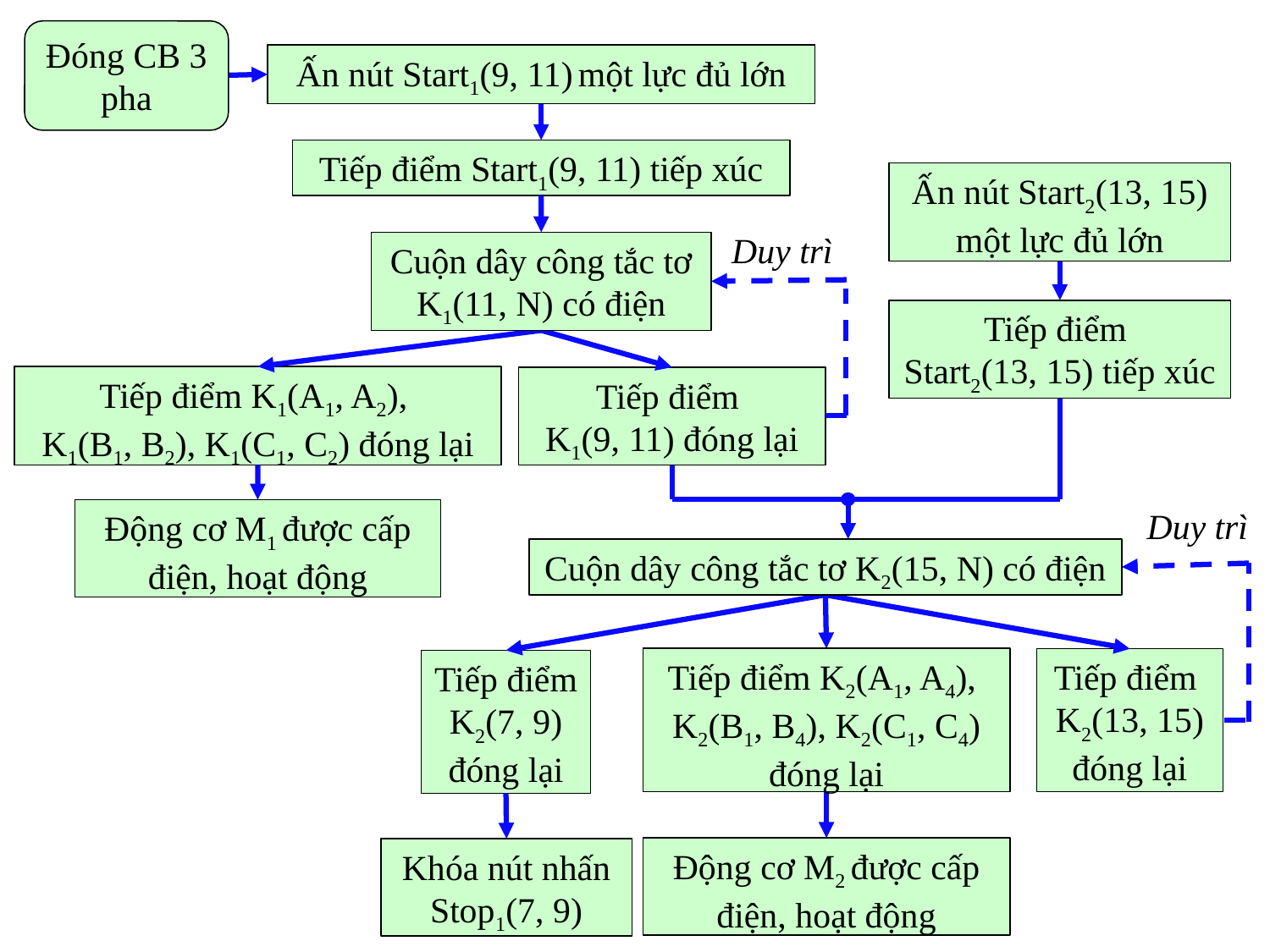

Đóng CB 3 pha
Ấn nút Start1(9, 11) một lực đủ lớn
Tiếp điểm Start1(9, 11) tiếp xúc
Ấn nút Start2(13, 15) một lực đủ lớn
Duy trì
Cuộn dây công tắc tơ K1(11, N) có điện
Tiếp điểm
Start2(13, 15) tiếp xúc
Tiếp điểm K1(A1, A2),
K1(B1, B2), K1(C1, C2) đóng lại
Tiếp điểm
K1(9, 11) đóng lại

Duy trì
Động cơ M1 được cấp điện, hoạt động
Cuộn dây công tắc tơ K2(15, N) có điện
Tiếp điểm K2(A1, A4),
K2(B1, B4), K2(C1, C4) đóng lại
Tiếp điểm
K2(13, 15) đóng lại
Tiếp điểm
K2(7, 9) đóng lại
Động cơ M2 được cấp điện, hoạt động
Khóa nút nhấn Stop1(7, 9)